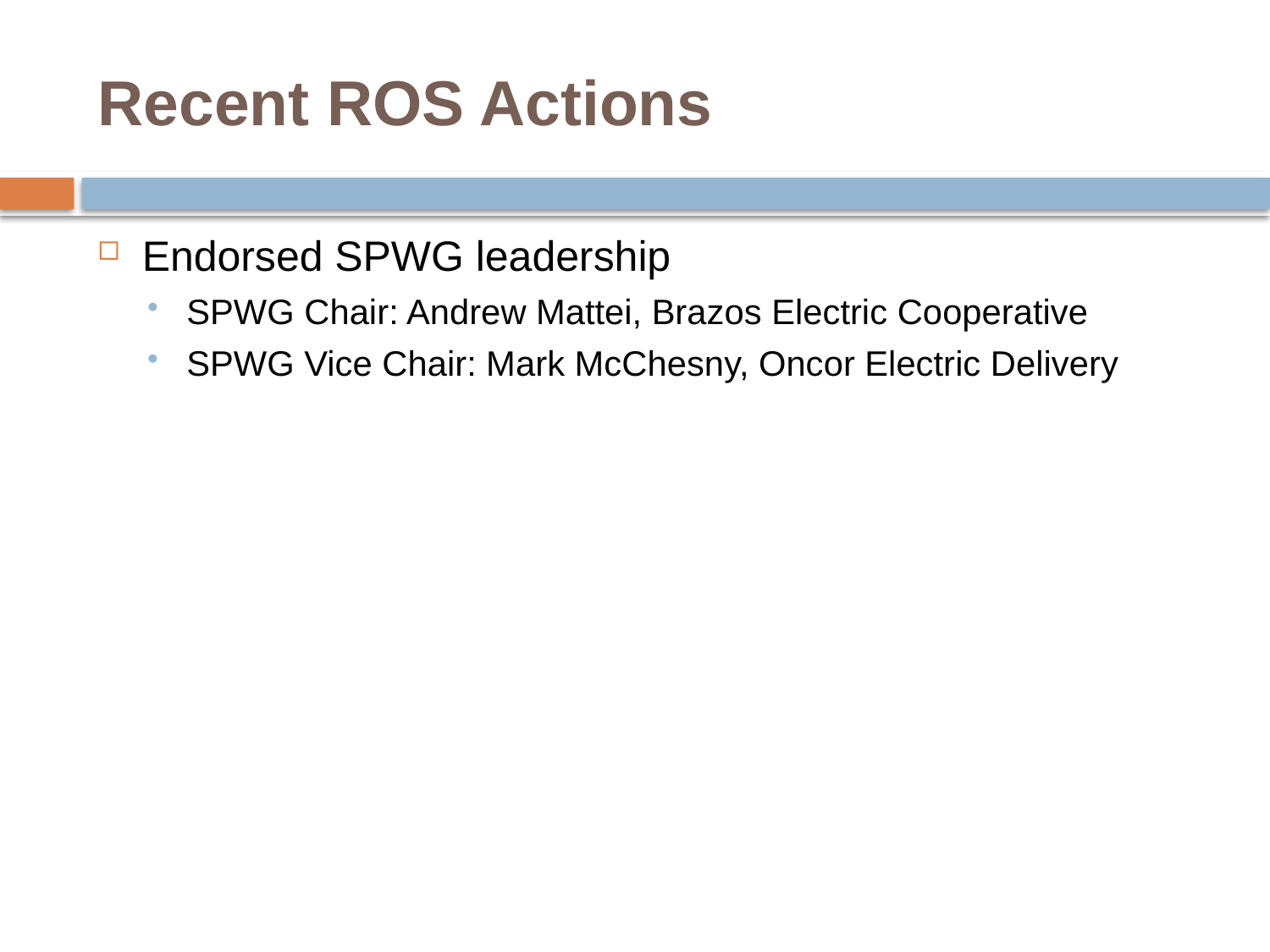

# Recent ROS Actions
Endorsed SPWG leadership
SPWG Chair: Andrew Mattei, Brazos Electric Cooperative
SPWG Vice Chair: Mark McChesny, Oncor Electric Delivery